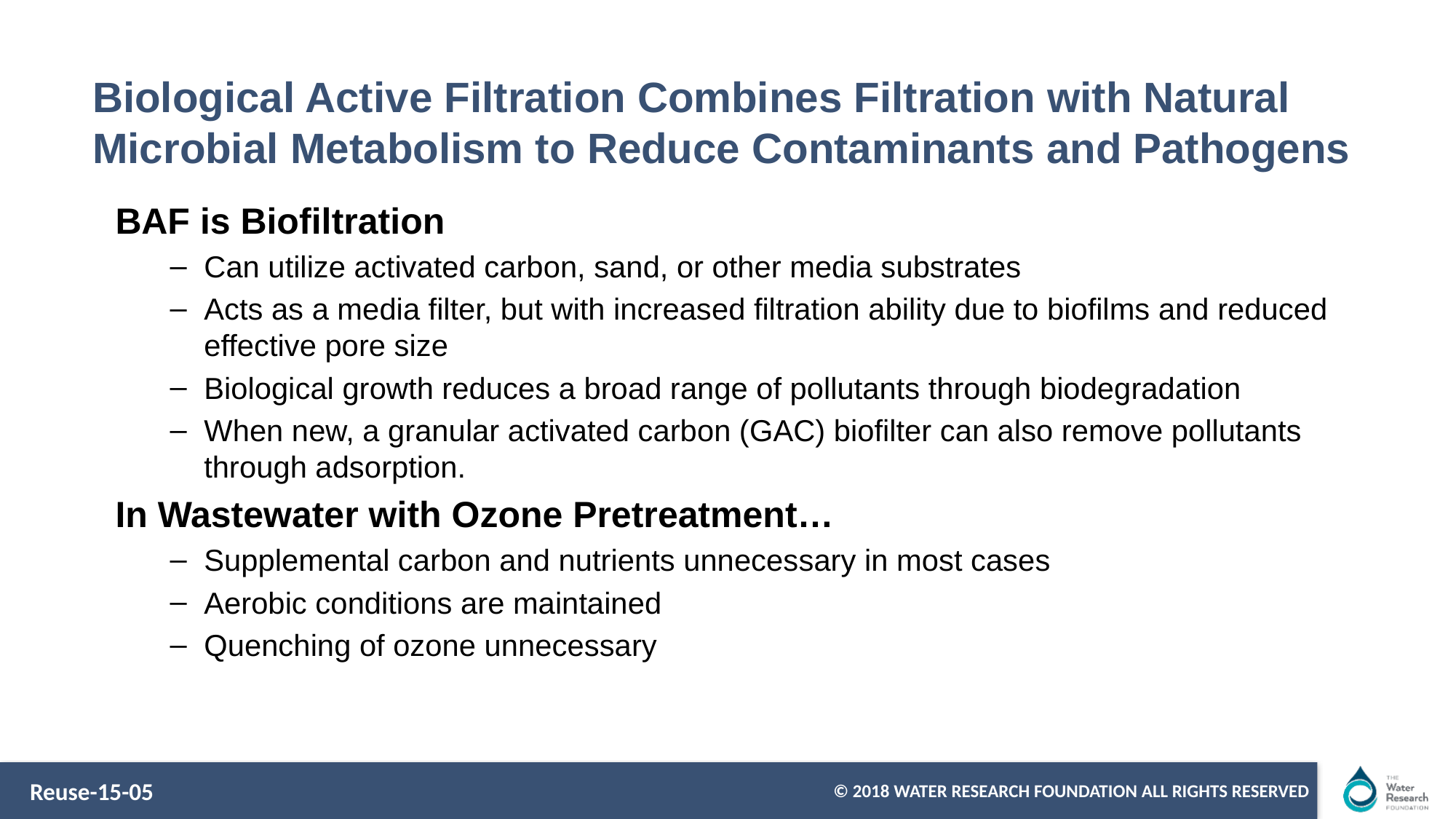

# Biological Active Filtration Combines Filtration with Natural Microbial Metabolism to Reduce Contaminants and Pathogens
BAF is Biofiltration
Can utilize activated carbon, sand, or other media substrates
Acts as a media filter, but with increased filtration ability due to biofilms and reduced effective pore size
Biological growth reduces a broad range of pollutants through biodegradation
When new, a granular activated carbon (GAC) biofilter can also remove pollutants through adsorption.
In Wastewater with Ozone Pretreatment…
Supplemental carbon and nutrients unnecessary in most cases
Aerobic conditions are maintained
Quenching of ozone unnecessary